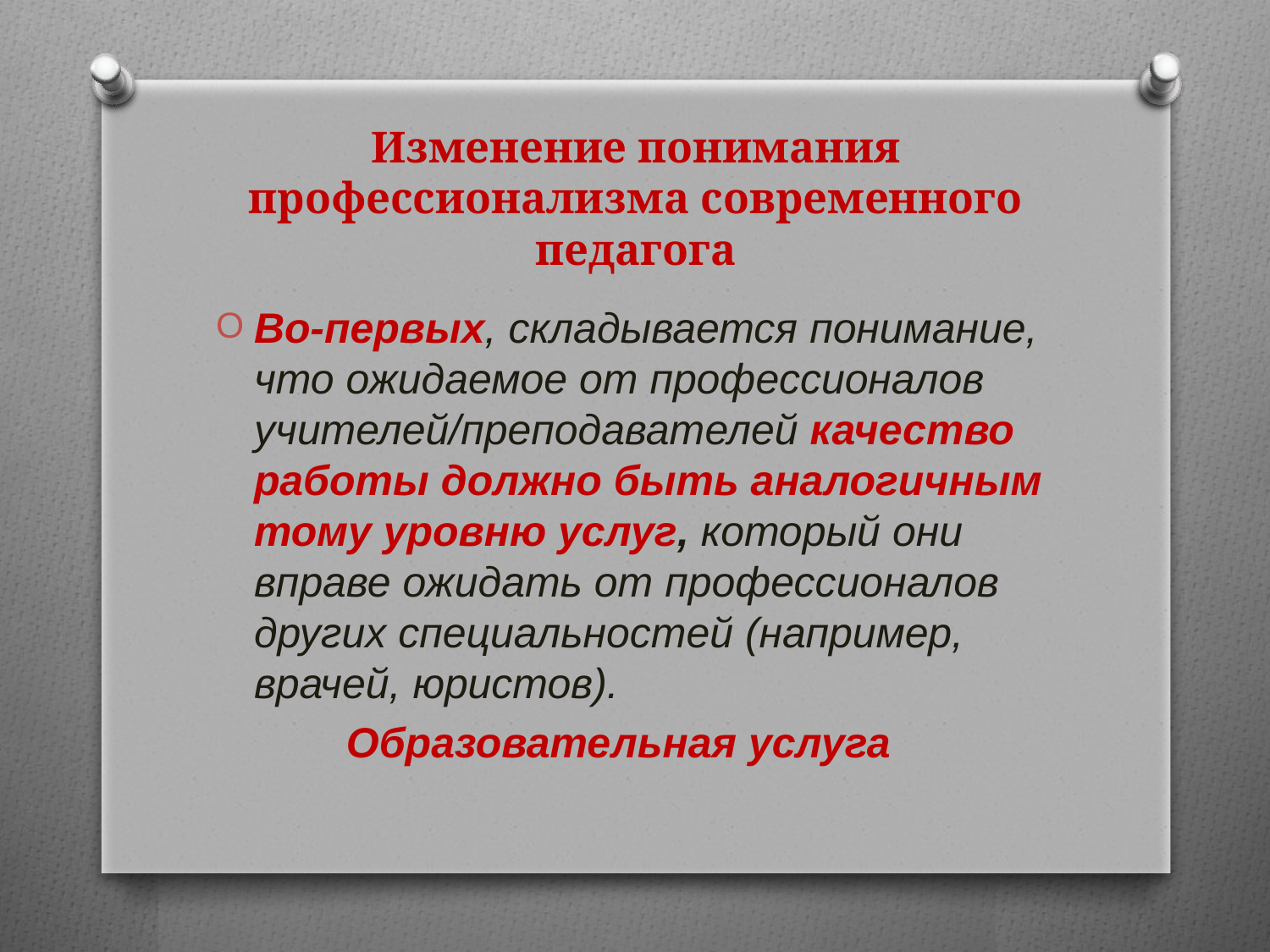

# Изменение понимания профессионализма современного педагога
Во-первых, складывается понимание, что ожидаемое от профессионалов учителей/преподавателей качество работы должно быть аналогичным тому уровню услуг, который они вправе ожидать от профессионалов других специальностей (например, врачей, юристов).
           Образовательная услуга